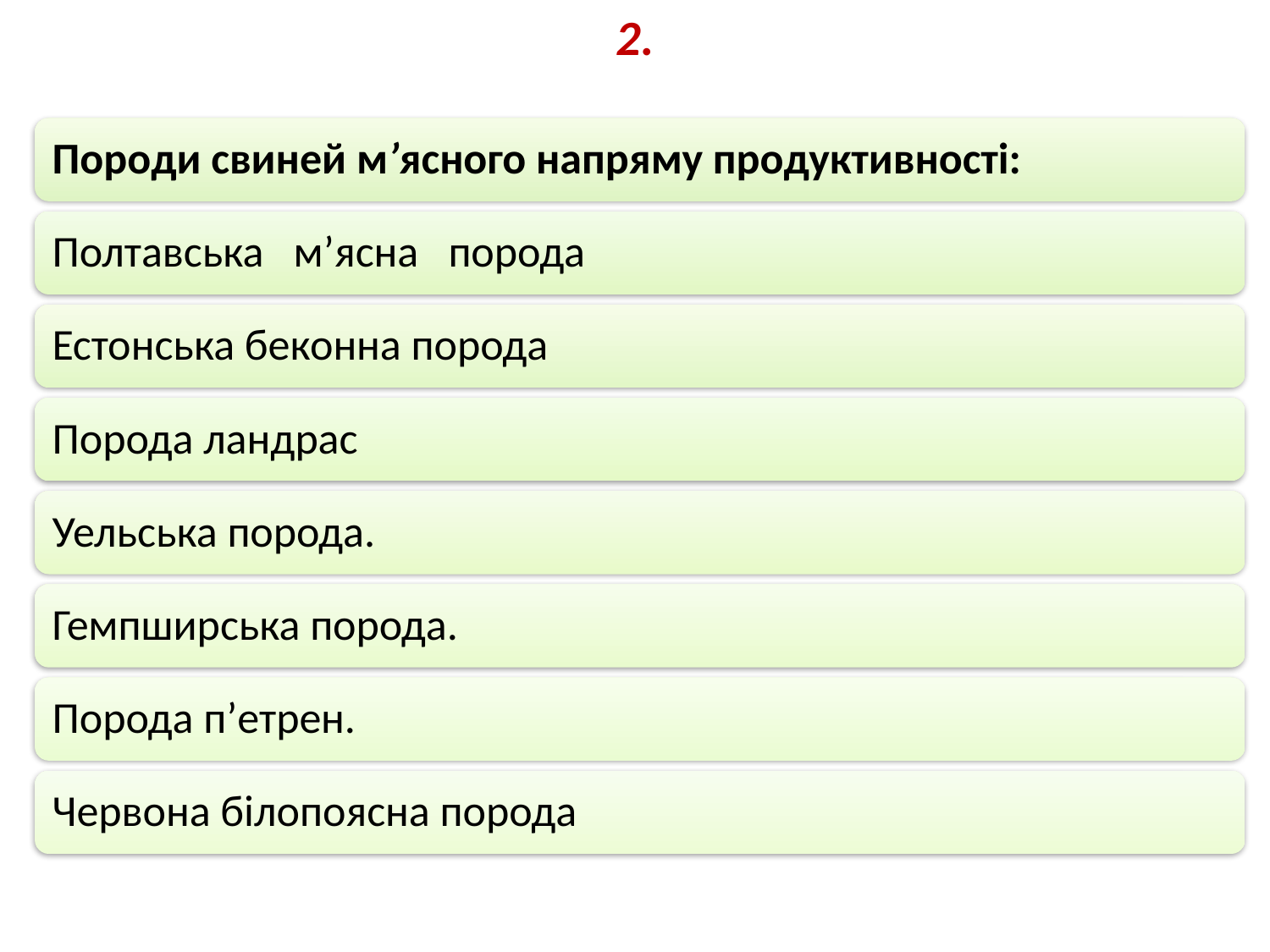

2.

Породи свиней м’ясного напряму продуктивності:
Полтавська   м’ясна   порода
Естонська беконна порода
Порода ландрас
Уельська порода.
Гемпширська порода.
Порода п’етрен.
Червона білопоясна порода